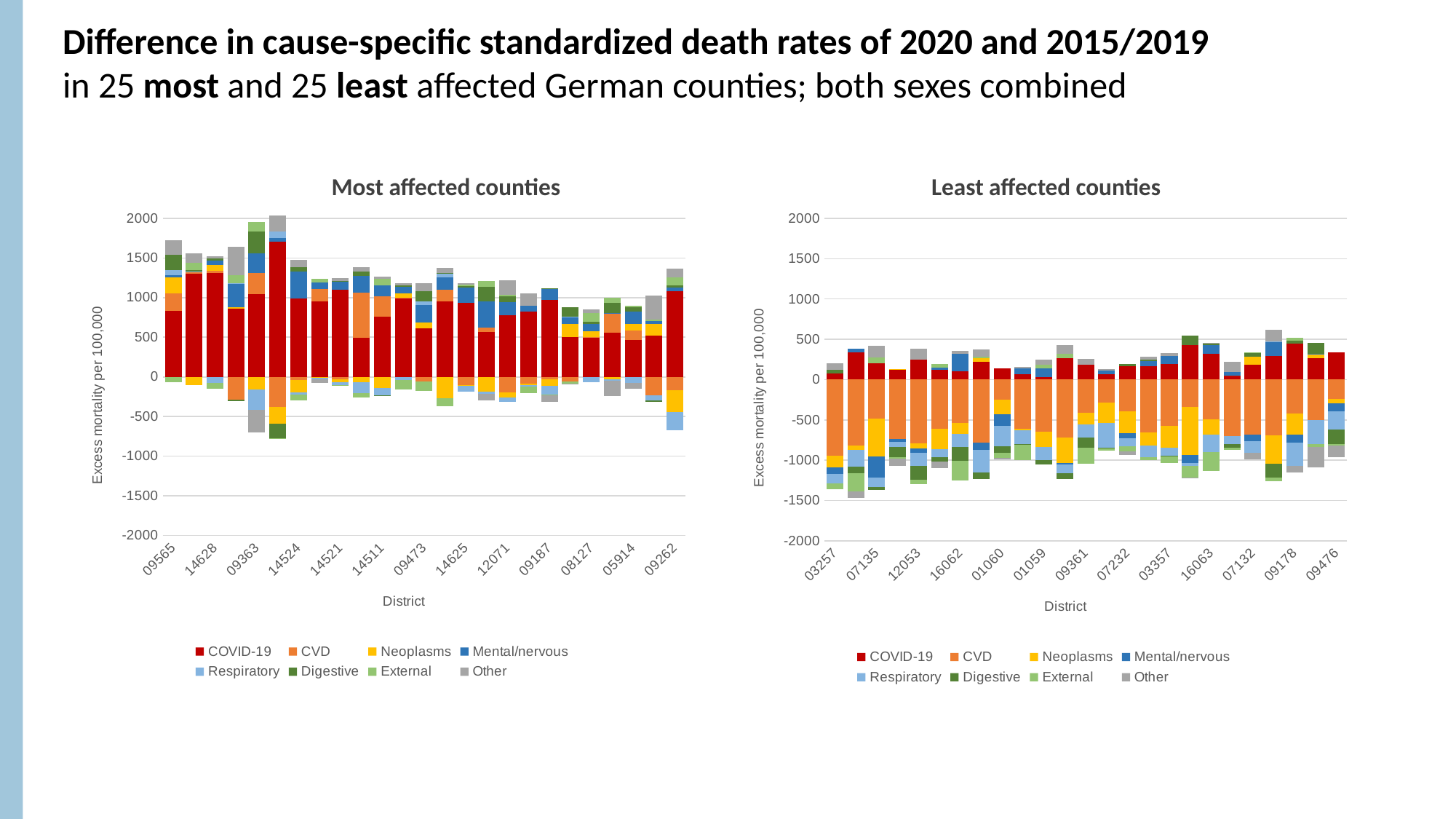

Difference in cause-specific standardized death rates of 2020 and 2015/2019
in 25 most and 25 least affected German counties; both sexes combined
Most affected counties
Least affected counties

### Chart

| Category | COVID-19 | CVD | Neoplasms | Mental/nervous | Respiratory | Digestive | External | Other |
|---|---|---|---|---|---|---|---|---|
| 9565 | 836.022456136093 | 218.60845200393032 | 200.35552415338998 | 28.54153064936895 | 59.021931583824994 | 198.70506186066996 | -67.402988750384 | 179.91043894865015 |
| 14626 | 1300.15046441993 | 19.399152951263204 | -102.92428414770984 | 4.296204947734964 | 7.963811618370414 | 16.59436116079496 | 94.46776199434498 | 115.57176134344888 |
| 14628 | 1310.42306699936 | 30.787899073485278 | 65.04943118205028 | 61.390409425887015 | -74.51348435839202 | 29.681773082499944 | -74.75247194360907 | 22.02543030426898 |
| 12066 | 864.559015497538 | -287.11210273608594 | 13.547307724280017 | 304.82989515013696 | 0.8221617276029747 | -20.06071135385298 | 95.90488113276302 | 357.92035698074983 |
| 9363 | 1046.73592945655 | 265.56501589369645 | -155.9577538085 | 244.49916516345002 | -259.68404849961996 | 279.02560518611403 | 116.63710146378207 | -282.40572341997995 |
| 9377 | 1701.31703089425 | -377.06076012851827 | -211.17390913259987 | 51.81892047462895 | 81.2393995357861 | -188.79053541738307 | -7.122966860113024 | 196.46394862404986 |
| 14524 | 992.475990450322 | -35.07982387360062 | -159.61130794524024 | 333.08153451438 | -24.94509565296994 | 56.53179122096293 | -72.64150614767505 | 96.15458814847898 |
| 14627 | 952.913314969928 | 155.84285273093747 | -12.513124894040175 | 81.86316854624306 | -13.926143470716 | -4.920975033621971 | 48.98840778053102 | -49.16206985899794 |
| 14521 | 1094.54123695166 | -28.658912159356987 | -41.89190858466009 | 109.69765501344 | -29.58716926855402 | 6.930004293098023 | -11.986070823489968 | 31.83484259038096 |
| 9464 | 490.541346960394 | 569.0199231922907 | -67.74205192853015 | 210.71587072378998 | -140.6212860091449 | 62.11598392130304 | -48.318058003388046 | 52.46307751874997 |
| 14511 | 759.489910546489 | 252.55880420489666 | -136.96873899814 | 140.73380573129384 | -93.2398993996731 | -0.5259076578880126 | 84.70253359355104 | 26.088453388318953 |
| 14522 | 983.929200285126 | 11.000393774131226 | 58.23696799542995 | 83.03815442305302 | -37.16914042186994 | 17.12208841888804 | -116.71783587537493 | 27.480832391296985 |
| 9473 | 607.961890341184 | -58.75304666545526 | 73.60524908325988 | 228.64999397879 | 43.00392477224091 | 124.62274852316295 | -117.53883260150201 | 100.03876159231004 |
| 9171 | 955.865735457395 | 140.94036770152616 | -271.8057029177098 | 154.2807290755302 | 47.434459255714955 | 8.943449204754018 | -100.38308465107201 | 64.33964502726008 |
| 14625 | 936.505313656094 | -102.8402851710207 | -8.233682127570319 | 190.13402553738808 | -76.96399885644507 | 20.759904213613993 | 16.665633776946947 | 21.427660372430978 |
| 9277 | 562.796044391283 | 61.20275839203441 | -186.37964434617015 | 323.76443223650006 | -29.90914130034696 | 183.87701326202404 | 75.107736346992 | -84.31500949638007 |
| 12071 | 773.586428747364 | -195.37942555970767 | -68.10858808660987 | 173.24576020170696 | -48.454358625050986 | 68.013034243682 | 21.858849499534074 | 180.15248748987005 |
| 8417 | 821.69990570286 | -85.63866112864798 | -19.478845011419708 | 75.658725071719 | -16.58395148880095 | -1.7305347843019945 | -77.58750669572999 | 159.24626046205003 |
| 9187 | 968.336094176809 | -30.369783119514068 | -83.29900339787991 | 144.86396518307993 | -105.95206898119602 | 0.945497853104996 | -10.964762172361986 | -86.57716506812403 |
| 3460 | 499.817918396363 | -57.65386309200403 | 164.34849837908996 | 89.31989378275705 | 1.630625552103993 | 120.47129517715501 | -28.118495214548034 | -5.827270601030023 |
| 8127 | 494.690653822609 | 6.849309881714362 | 72.64695437279988 | 89.28367508087001 | -70.24216260006199 | 35.259573786467 | 102.43768153278995 | 49.985185173350146 |
| 8236 | 558.898356179015 | 243.2048884316473 | -26.51006535491979 | 3.748734488821924 | -19.57683612089204 | 132.009863887748 | 61.381265439815024 | -193.06242612144206 |
| 5914 | 466.405723676853 | 122.13471002969709 | 75.33213013927025 | 158.01979991157407 | -80.06116732517 | 57.331909621495015 | 19.840948516071023 | -72.38641086456005 |
| 7336 | 516.093567748239 | -233.64656941919475 | 149.79841225664995 | 36.212240343134 | -61.42544830083409 | -18.710478743948954 | 22.486191055126994 | 300.75127659552004 |
| 9262 | 1076.56479489084 | -169.27795765109204 | -277.24119601736993 | 45.99081880314998 | -226.90054597993924 | 34.130175626058985 | 97.80208383864198 | 108.03384269836988 |

### Chart

| Category | COVID-19 | CVD | Neoplasms | Mental/nervous | Respiratory | Digestive | External | Other |
|---|---|---|---|---|---|---|---|---|
| 3257 | 73.5958575962116 | -947.0411220421415 | -138.24991617351998 | -82.01613345286 | -121.93781537400207 | 51.156667701158995 | -68.56858531693399 | 78.43943941459997 |
| 16055 | 337.094573771115 | -818.2244224114315 | -50.22283799884963 | 42.60788619828202 | -210.46162797147997 | -86.197662763533 | -221.01035863465904 | -84.55686510522014 |
| 7135 | 202.218579542416 | -483.77692981469727 | -470.70014986957995 | -261.532707912 | -121.01136284896188 | -32.997235882561995 | 75.27110420020699 | 140.7387377857301 |
| 1051 | 129.41582408503 | -735.953771388954 | 4.524647754439684 | -38.313565019527914 | -64.39289303051612 | -127.605226823311 | -17.301749300547044 | -90.55701611190989 |
| 12053 | 251.22191250963 | -786.9295473335278 | -70.19439824585015 | -48.10653270450791 | -167.76944707762698 | -171.47939939693805 | -54.076196939926035 | 129.24040917827006 |
| 3154 | 117.540537257083 | -607.5937464803728 | -254.89566475869015 | 26.818152449034983 | -102.39186007773799 | -54.774897294546065 | 47.66016450975701 | -79.72305284035997 |
| 16062 | 99.8024132643602 | -533.6605786888395 | -139.2685617900397 | 216.28314653095197 | -164.47037204008507 | -166.44448612090508 | -248.68439782472103 | 37.084613078819984 |
| 9673 | 217.834493160347 | -784.465155547753 | 47.79658771777986 | -86.642013373385 | -286.01282528792507 | -75.16411670610898 | 17.728515734529992 | 86.98541529286001 |
| 1060 | 139.466243596792 | -248.7763017555867 | -179.53101323008013 | -145.43906022366696 | -257.645548294671 | -74.75396891543102 | -61.332434531738954 | -25.63922212504997 |
| 3360 | 65.7664934848012 | -605.8050385096822 | -24.811950449210144 | 69.62599063861092 | -172.106015220181 | -7.609728969344019 | -191.621014966222 | 25.003444210999987 |
| 1059 | 29.9834102711019 | -648.6025860394834 | -185.68811027843003 | 112.2617273210999 | -160.64393496765092 | -58.12195291557896 | 40.242135393127 | 62.39398170388995 |
| 5958 | 264.533049462241 | -721.1700746073302 | -318.3935359009197 | -9.149440282710998 | -110.46614938538198 | -75.21293683922897 | 52.113297707252 | 111.0288910584502 |
| 9361 | 188.052233232719 | -411.15584668390693 | -140.56502948416983 | -8.501156291139978 | -162.12093130165897 | -118.98909324561703 | -200.772459754867 | 67.28184900618999 |
| 3452 | 67.7783493110108 | -286.37830423882406 | -253.4370666190598 | 40.78741530620607 | -305.9144283071839 | -9.188785633614032 | -28.445664611518964 | 18.992744782349973 |
| 7232 | 162.789558114097 | -394.5468198745698 | -272.4281930747502 | -60.286532511245014 | -100.43055265715691 | 27.841770519540034 | -63.10579774517498 | -44.285942137649954 |
| 13071 | 165.160130821112 | -651.8457972409428 | -169.41159856367995 | 68.331603194212 | -142.27493682212094 | 10.488940811189082 | -37.20947523806501 | 41.04580136945992 |
| 3357 | 195.815821405106 | -570.3721006711862 | -277.46969306247 | 96.75763642701986 | -96.10507799076538 | -9.296085377697011 | -82.01263745164903 | 32.75920439817992 |
| 8211 | 428.672803255037 | -337.3684390192934 | -599.7002807112799 | -95.77987115581107 | -41.06884917717696 | 118.15364004396304 | -142.06220904575895 | -8.768451522679925 |
| 16063 | 319.830528691715 | -490.1030852829563 | -191.7392946283303 | 109.46038685931501 | -222.29631985766906 | 16.31659316272504 | -230.849336710192 | 11.905936513049937 |
| 3457 | 46.8166192911725 | -699.3325794643733 | 0.1854509143299765 | 50.76413045212894 | -100.90355167249606 | -41.98971832133702 | -34.96196300024803 | 124.05781179801988 |
| 7132 | 186.429334057186 | -684.4975884856485 | 95.60467013253992 | -75.67168662508004 | -149.40471411033297 | 51.267569984846034 | 4.614601748235998 | -81.78718071967 |
| 3401 | 294.224386139339 | -688.7837608470418 | -354.72667310343013 | 166.28212413877293 | 10.93470888382808 | -172.712327140746 | -45.44773441806797 | 143.85941453103987 |
| 9178 | 448.505675940227 | -423.34423147261896 | -256.2001472113502 | -101.27467492999199 | -288.1560982548282 | 37.83595223280901 | 30.01093807348002 | -84.07583288885007 |
| 12070 | 268.092615523969 | -505.483052147139 | 44.07883098115008 | 7.121938606455956 | -294.742231504552 | 133.85815416402204 | -38.94591518173701 | -250.0334368829201 |
| 9476 | 340.120131118698 | -238.4758455634128 | -54.681581975590234 | -101.43072715405197 | -221.12708062542993 | -180.089604805774 | -21.334037492800974 | -149.86322994075 |